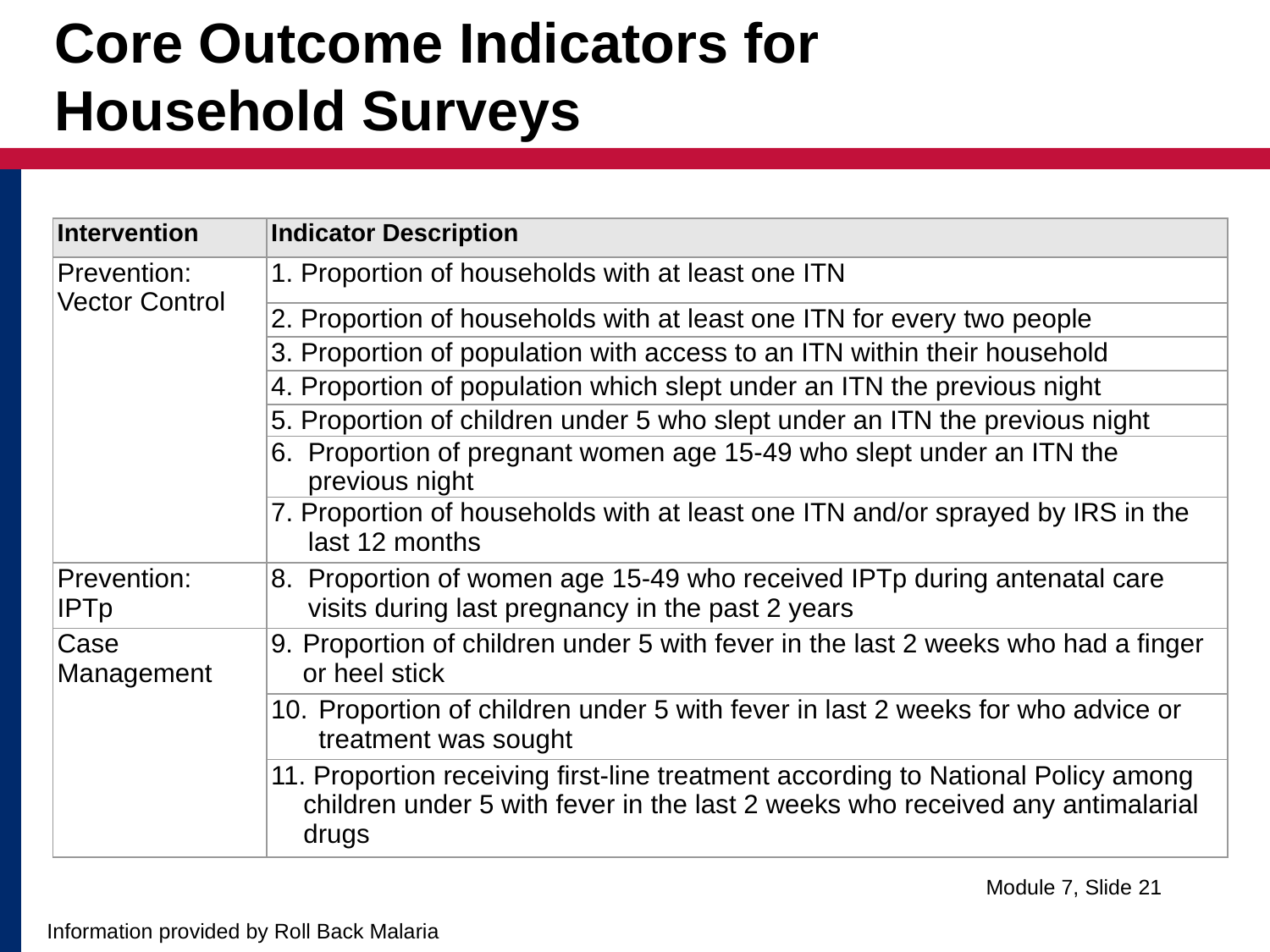

# Core Outcome Indicators for Household Surveys
| Intervention | Indicator Description |
| --- | --- |
| Prevention: Vector Control | 1. Proportion of households with at least one ITN |
|  | 2. Proportion of households with at least one ITN for every two people |
|  | 3. Proportion of population with access to an ITN within their household |
|  | 4. Proportion of population which slept under an ITN the previous night |
|  | 5. Proportion of children under 5 who slept under an ITN the previous night |
|  | 6. Proportion of pregnant women age 15-49 who slept under an ITN the previous night |
|  | 7. Proportion of households with at least one ITN and/or sprayed by IRS in the last 12 months |
| Prevention: IPTp | 8. Proportion of women age 15-49 who received IPTp during antenatal care visits during last pregnancy in the past 2 years |
| Case Management | Proportion of children under 5 with fever in the last 2 weeks who had a finger or heel stick |
|  | Proportion of children under 5 with fever in last 2 weeks for who advice or treatment was sought |
|  | 11. Proportion receiving first-line treatment according to National Policy among children under 5 with fever in the last 2 weeks who received any antimalarial drugs |
Module 7, Slide 21
Information provided by Roll Back Malaria